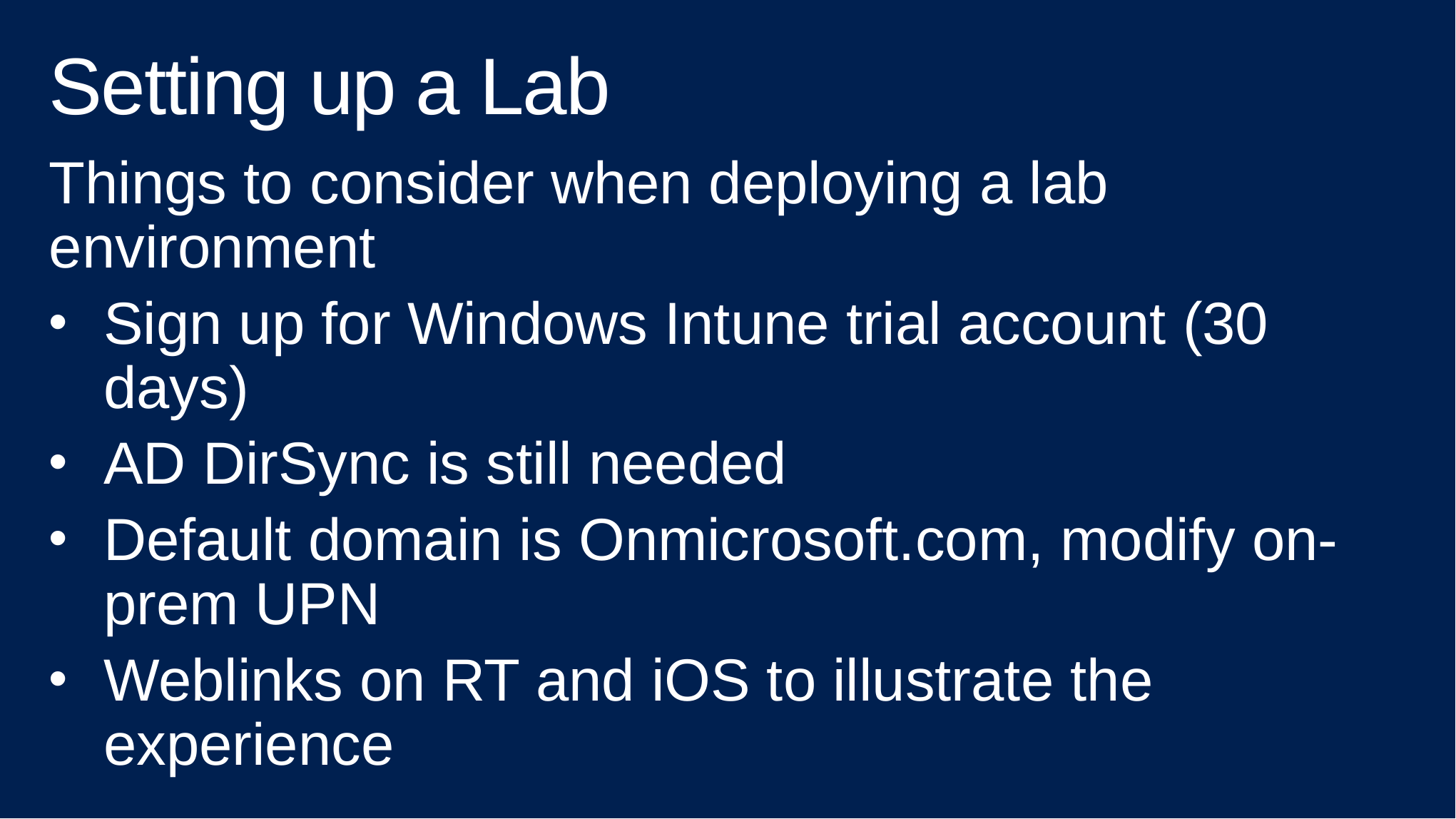

# Setting up a Lab
Things to consider when deploying a lab environment
Sign up for Windows Intune trial account (30 days)
AD DirSync is still needed
Default domain is Onmicrosoft.com, modify on-prem UPN
Weblinks on RT and iOS to illustrate the experience